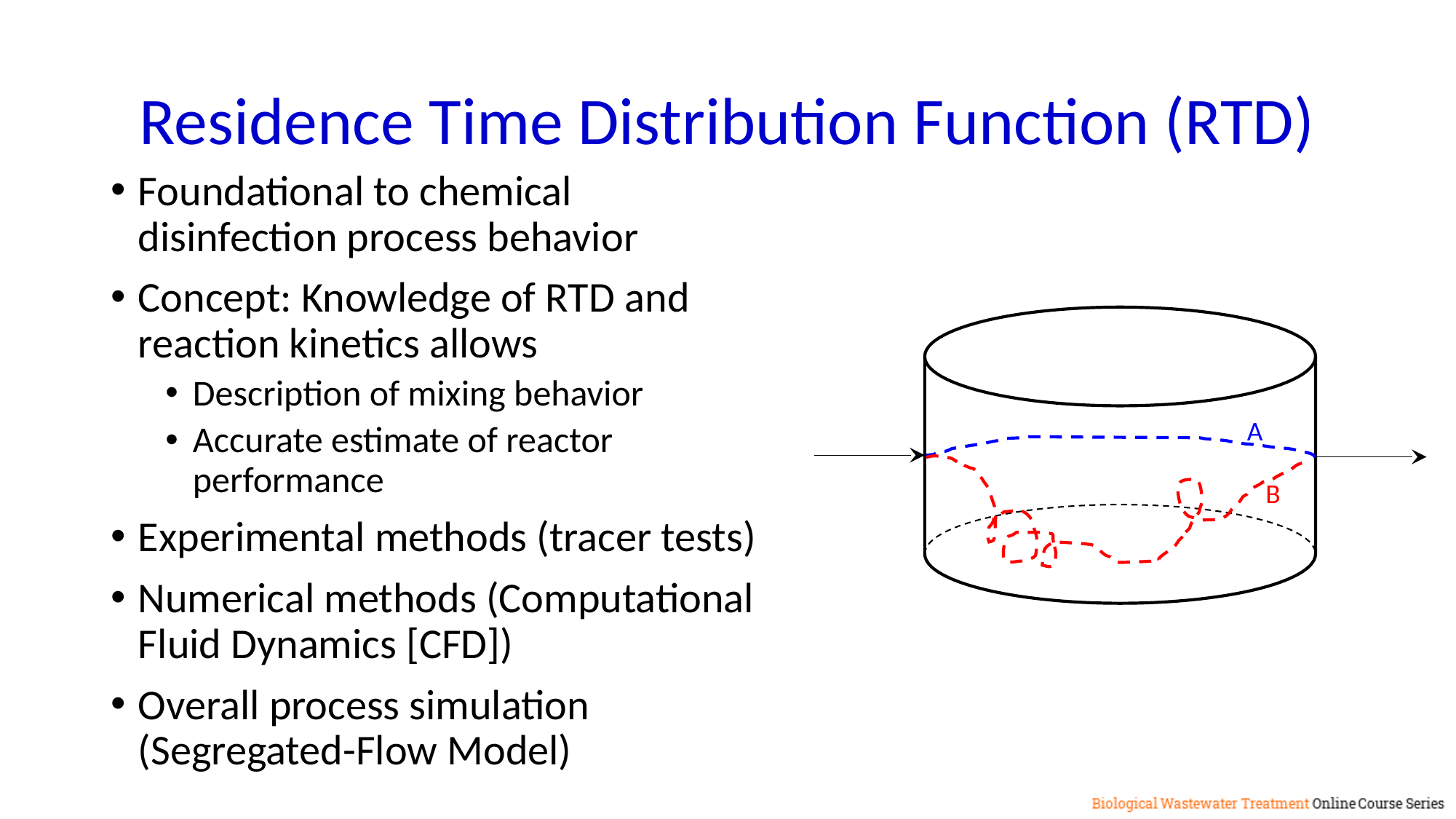

# Residence Time Distribution Function (RTD)
Foundational to chemical disinfection process behavior
Concept: Knowledge of RTD and reaction kinetics allows
Description of mixing behavior
Accurate estimate of reactor performance
Experimental methods (tracer tests)
Numerical methods (Computational Fluid Dynamics [CFD])
Overall process simulation (Segregated-Flow Model)

A

B